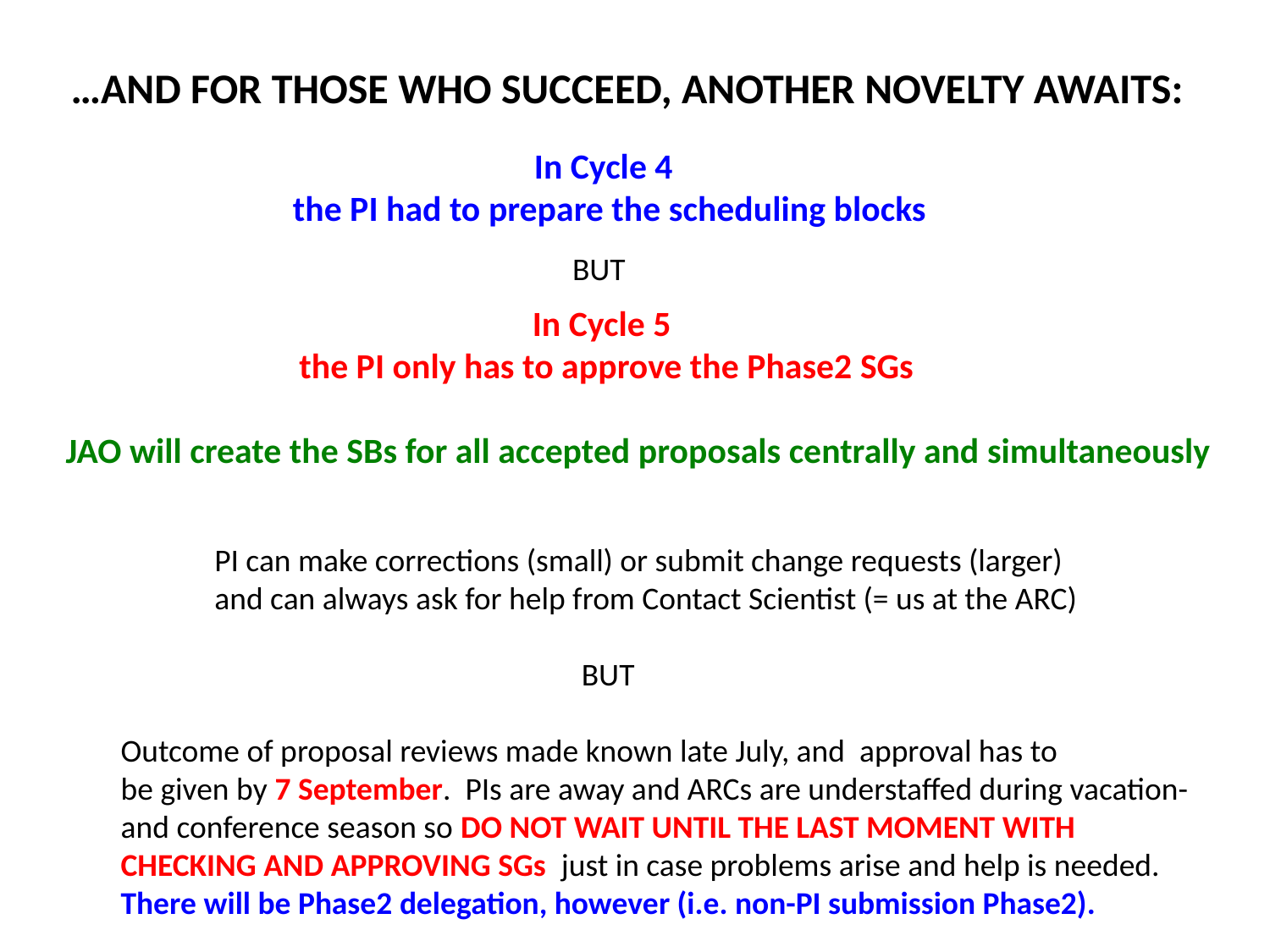

…AND FOR THOSE WHO SUCCEED, ANOTHER NOVELTY AWAITS:
                              In Cycle 4
the PI had to prepare the scheduling blocks
BUT
                                                           In Cycle 5
                              the PI only has to approve the Phase2 SGs

 JAO will create the SBs for all accepted proposals centrally and simultaneously
             PI can make corrections (small) or submit change requests (larger)
             and can always ask for help from Contact Scientist (= us at the ARC)

                                                                BUT

Outcome of proposal reviews made known late July, and  approval has to
be given by 7 September.  PIs are away and ARCs are understaffed during vacation-
and conference season so DO NOT WAIT UNTIL THE LAST MOMENT WITH
CHECKING AND APPROVING SGs  just in case problems arise and help is needed.
There will be Phase2 delegation, however (i.e. non-PI submission Phase2).